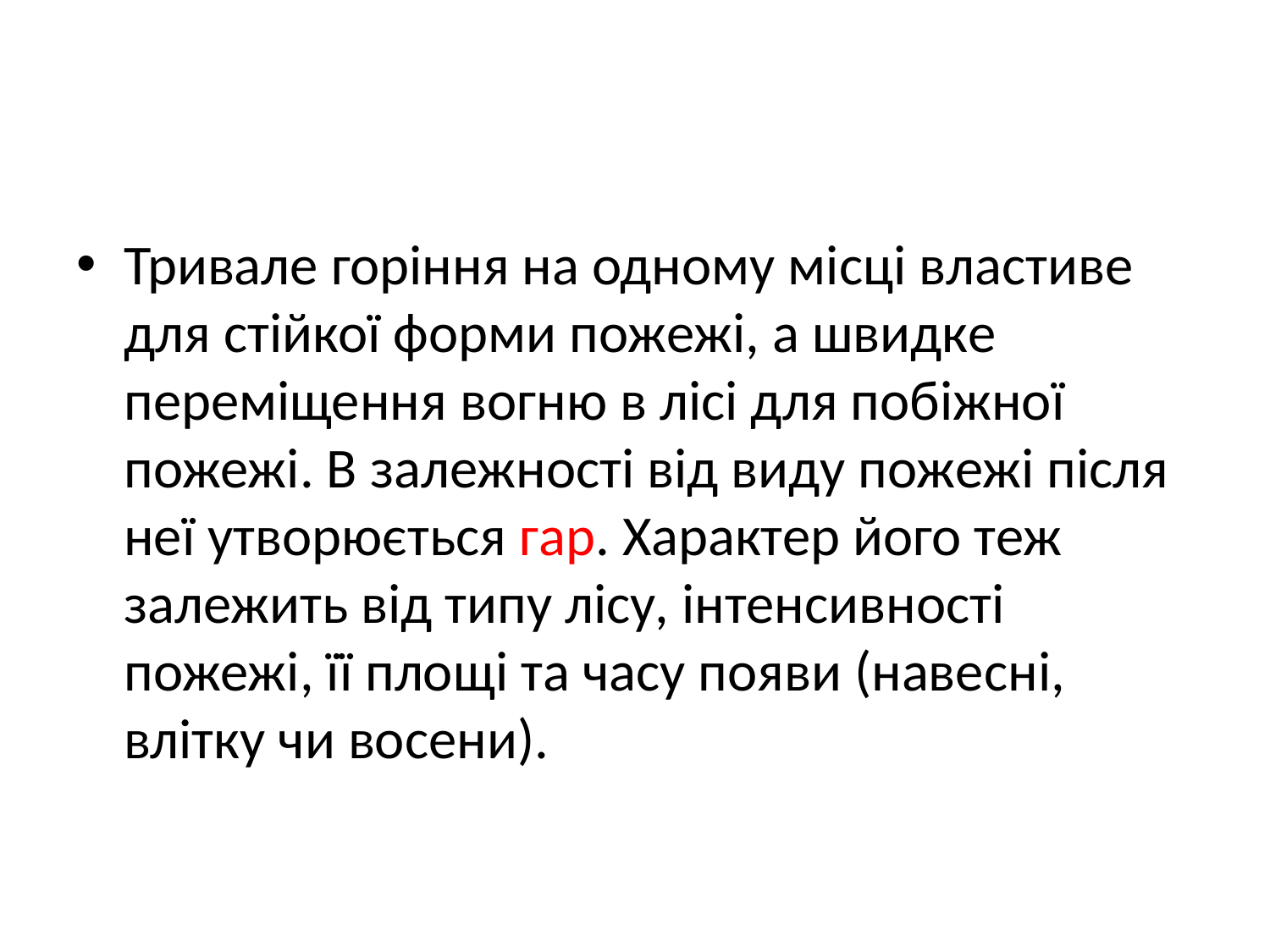

#
Тривале горіння на одному місці властиве для стійкої форми пожежі, а швидке переміщення вогню в лісі для побіжної пожежі. В залежності від виду пожежі після неї утворюється гар. Характер його теж залежить від типу лісу, інтенсивності пожежі, її площі та часу появи (навесні, влітку чи восени).